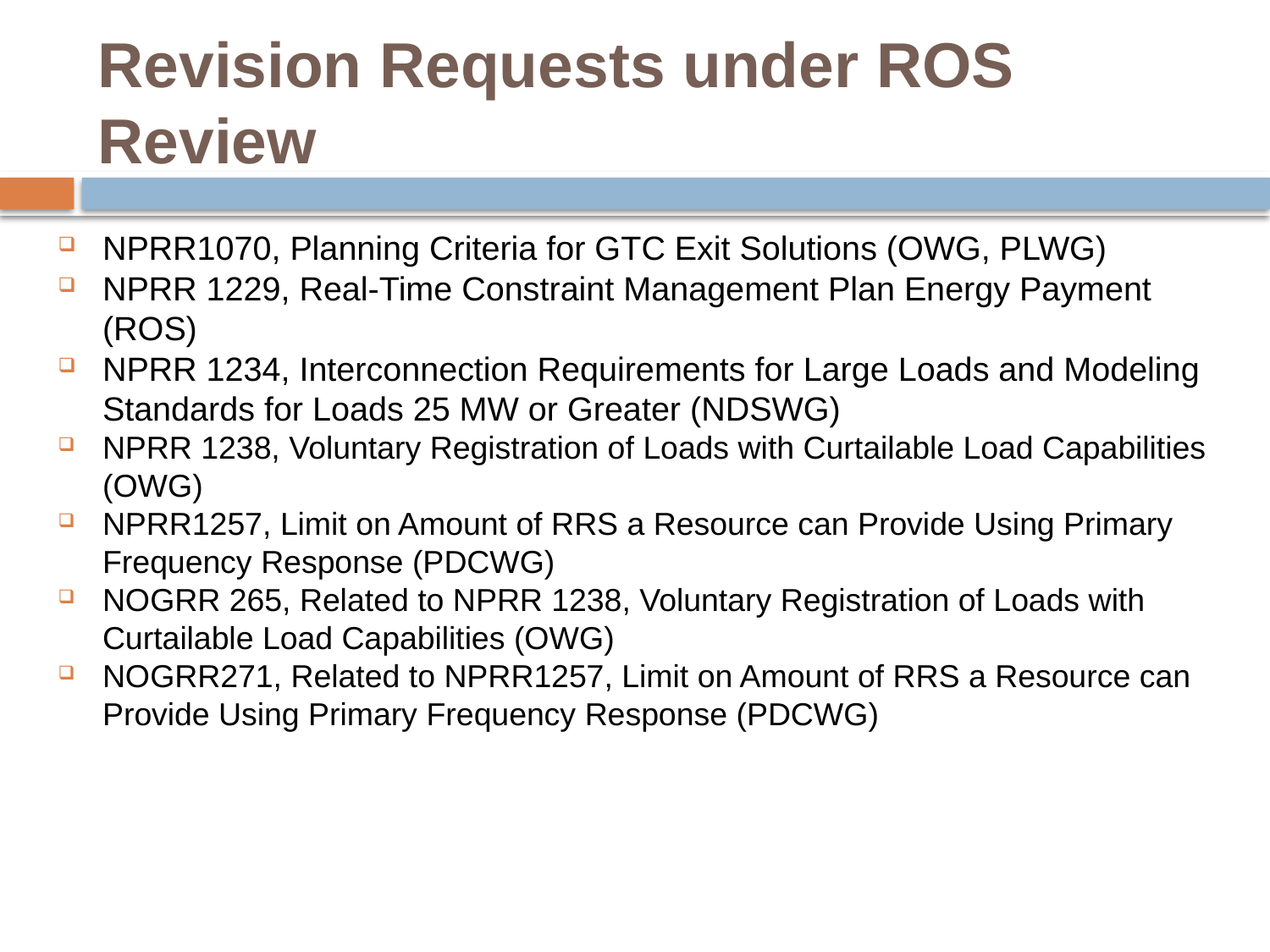

# Revision Requests under ROS Review
NPRR1070, Planning Criteria for GTC Exit Solutions (OWG, PLWG)
NPRR 1229, Real-Time Constraint Management Plan Energy Payment (ROS)
NPRR 1234, Interconnection Requirements for Large Loads and Modeling Standards for Loads 25 MW or Greater (NDSWG)
NPRR 1238, Voluntary Registration of Loads with Curtailable Load Capabilities (OWG)
NPRR1257, Limit on Amount of RRS a Resource can Provide Using Primary Frequency Response (PDCWG)
NOGRR 265, Related to NPRR 1238, Voluntary Registration of Loads with Curtailable Load Capabilities (OWG)
NOGRR271, Related to NPRR1257, Limit on Amount of RRS a Resource can Provide Using Primary Frequency Response (PDCWG)